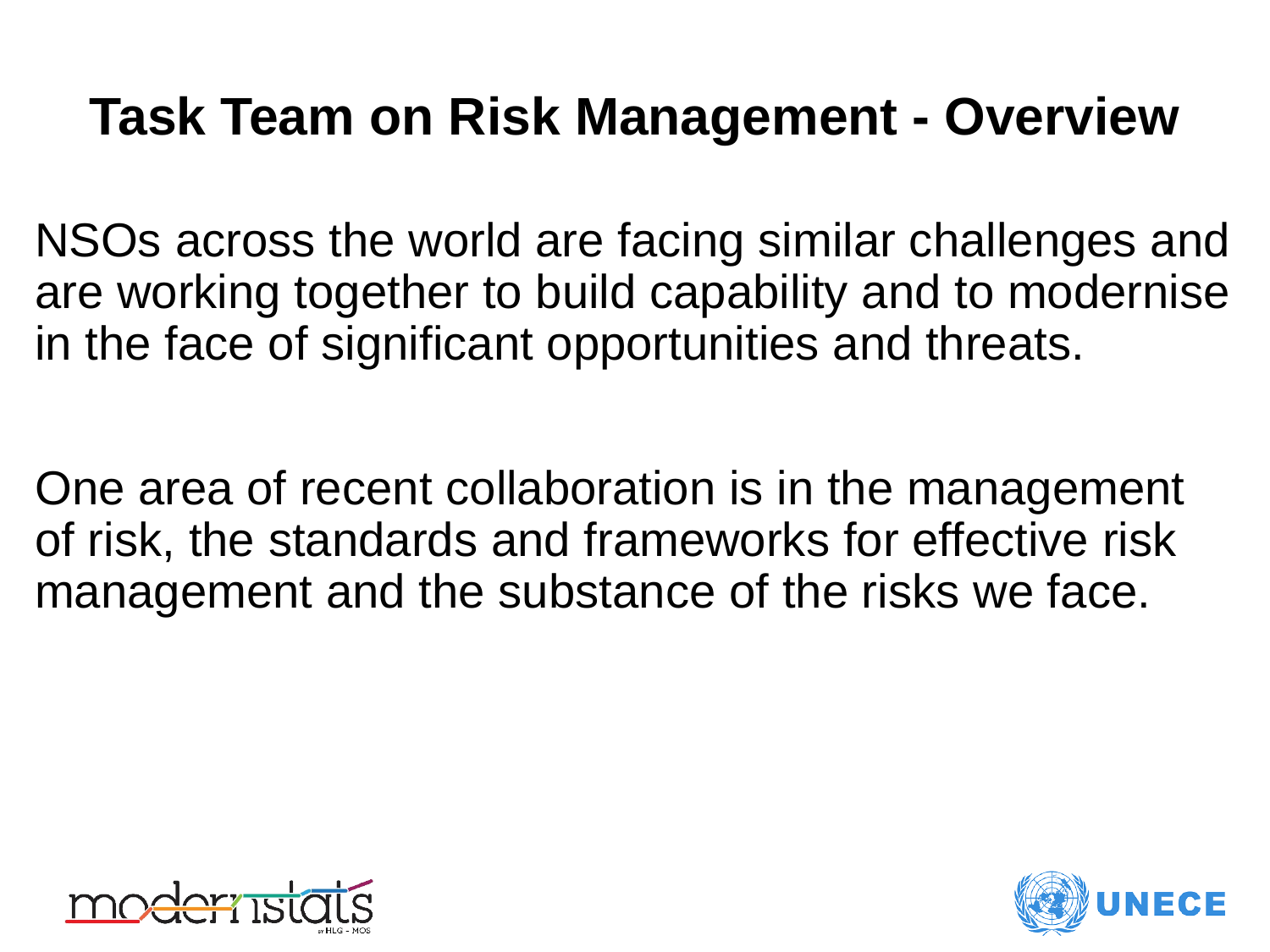

# Task Team on Risk Management - Overview
NSOs across the world are facing similar challenges and are working together to build capability and to modernise in the face of significant opportunities and threats.

One area of recent collaboration is in the management of risk, the standards and frameworks for effective risk management and the substance of the risks we face.